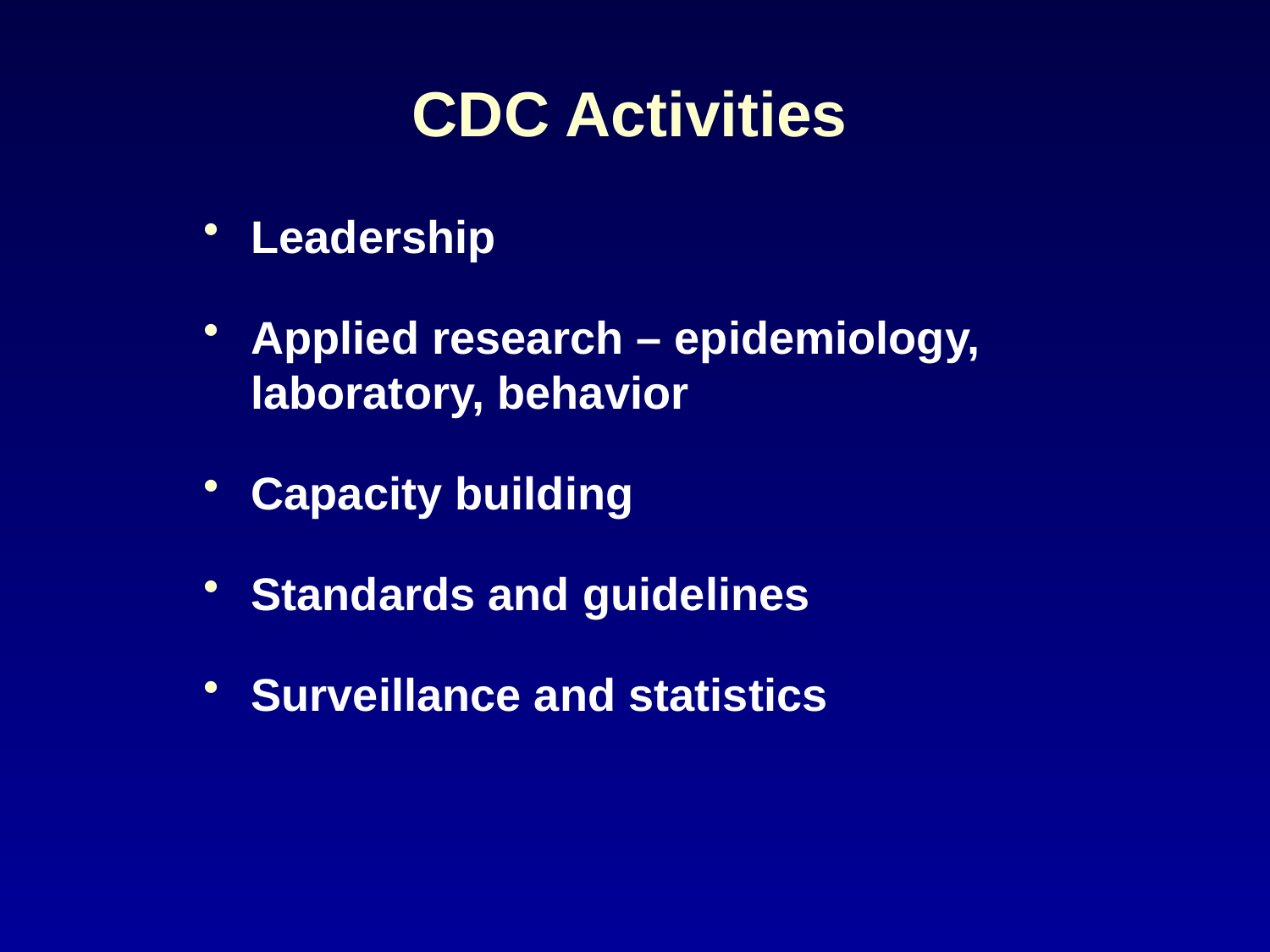

# CDC Activities
Leadership
Applied research – epidemiology,
laboratory, behavior
Capacity building
Standards and guidelines
Surveillance and statistics